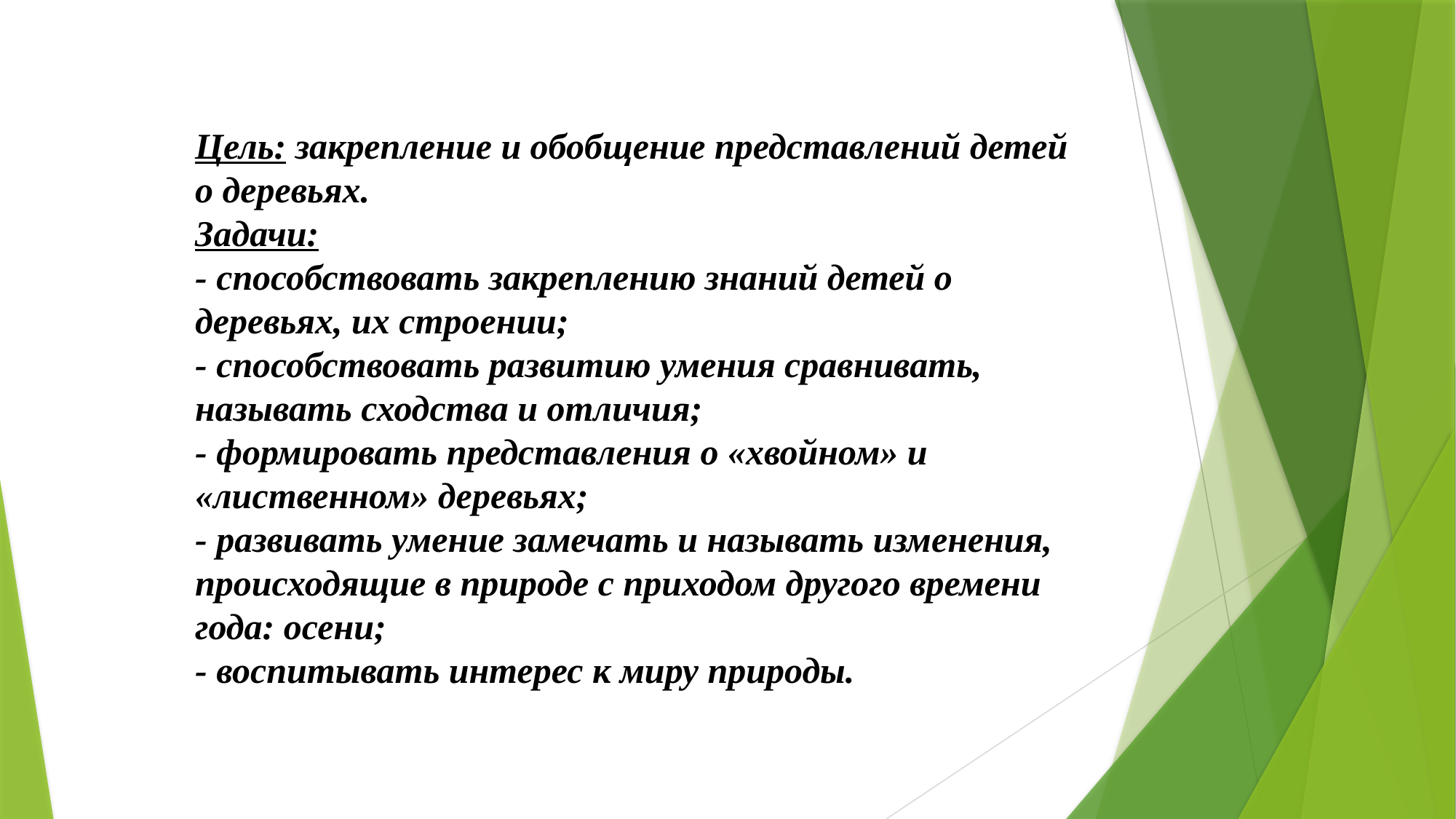

Цель: закрепление и обобщение представлений детей о деревьях.
Задачи:
- способствовать закреплению знаний детей о деревьях, их строении;
- способствовать развитию умения сравнивать, называть сходства и отличия;
- формировать представления о «хвойном» и «лиственном» деревьях;
- развивать умение замечать и называть изменения, происходящие в природе с приходом другого времени года: осени;
- воспитывать интерес к миру природы.